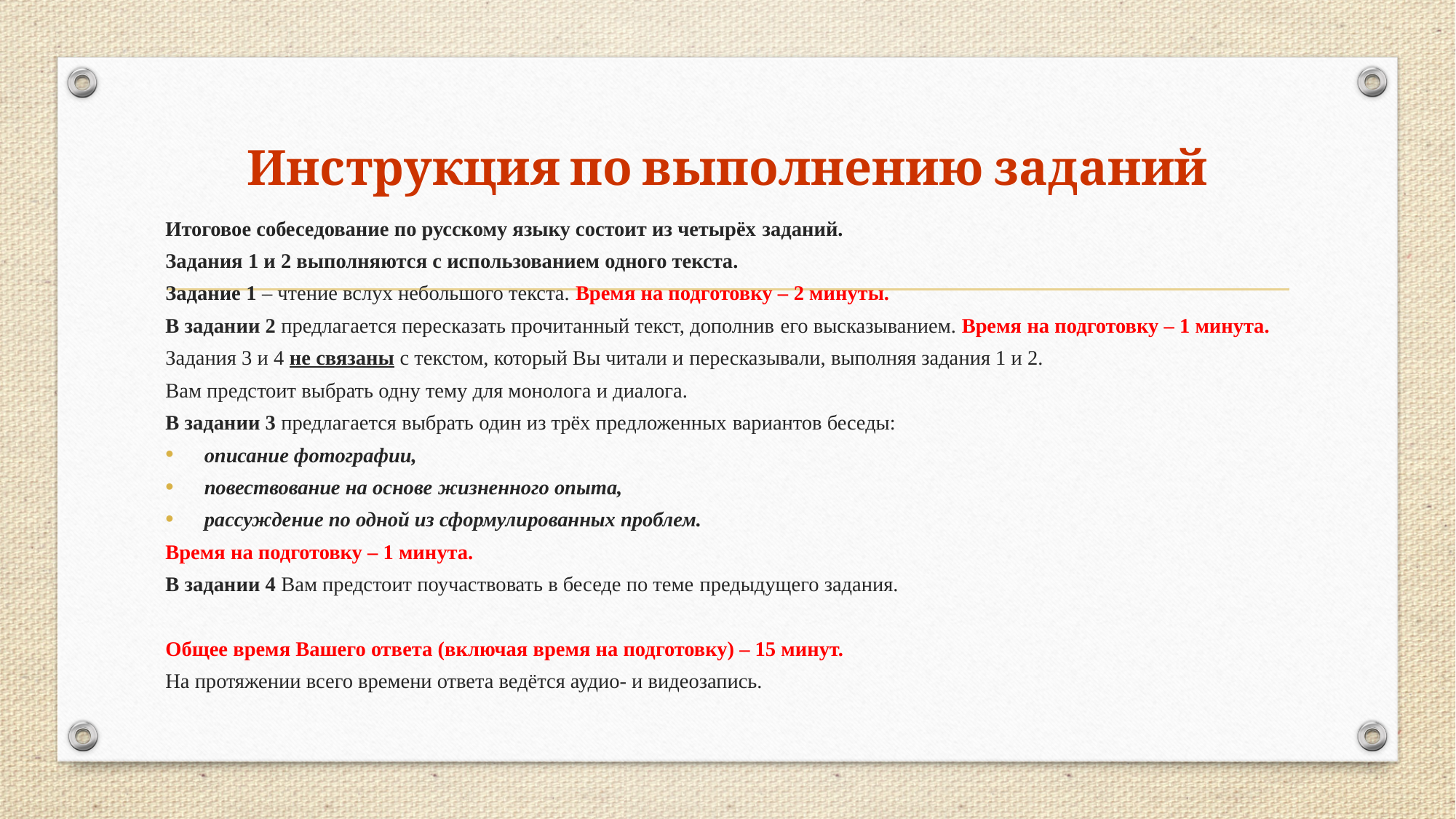

# Инструкция по выполнению заданий
Итоговое собеседование по русскому языку состоит из четырёх заданий.
Задания 1 и 2 выполняются с использованием одного текста.
Задание 1 – чтение вслух небольшого текста. Время на подготовку – 2 минуты.
В задании 2 предлагается пересказать прочитанный текст, дополнив его высказыванием. Время на подготовку – 1 минута.
Задания 3 и 4 не связаны с текстом, который Вы читали и пересказывали, выполняя задания 1 и 2.
Вам предстоит выбрать одну тему для монолога и диалога.
В задании 3 предлагается выбрать один из трёх предложенных вариантов беседы:
описание фотографии,
повествование на основе жизненного опыта,
рассуждение по одной из сформулированных проблем.
Время на подготовку – 1 минута.
В задании 4 Вам предстоит поучаствовать в беседе по теме предыдущего задания.

Общее время Вашего ответа (включая время на подготовку) – 15 минут.
На протяжении всего времени ответа ведётся аудио- и видеозапись.